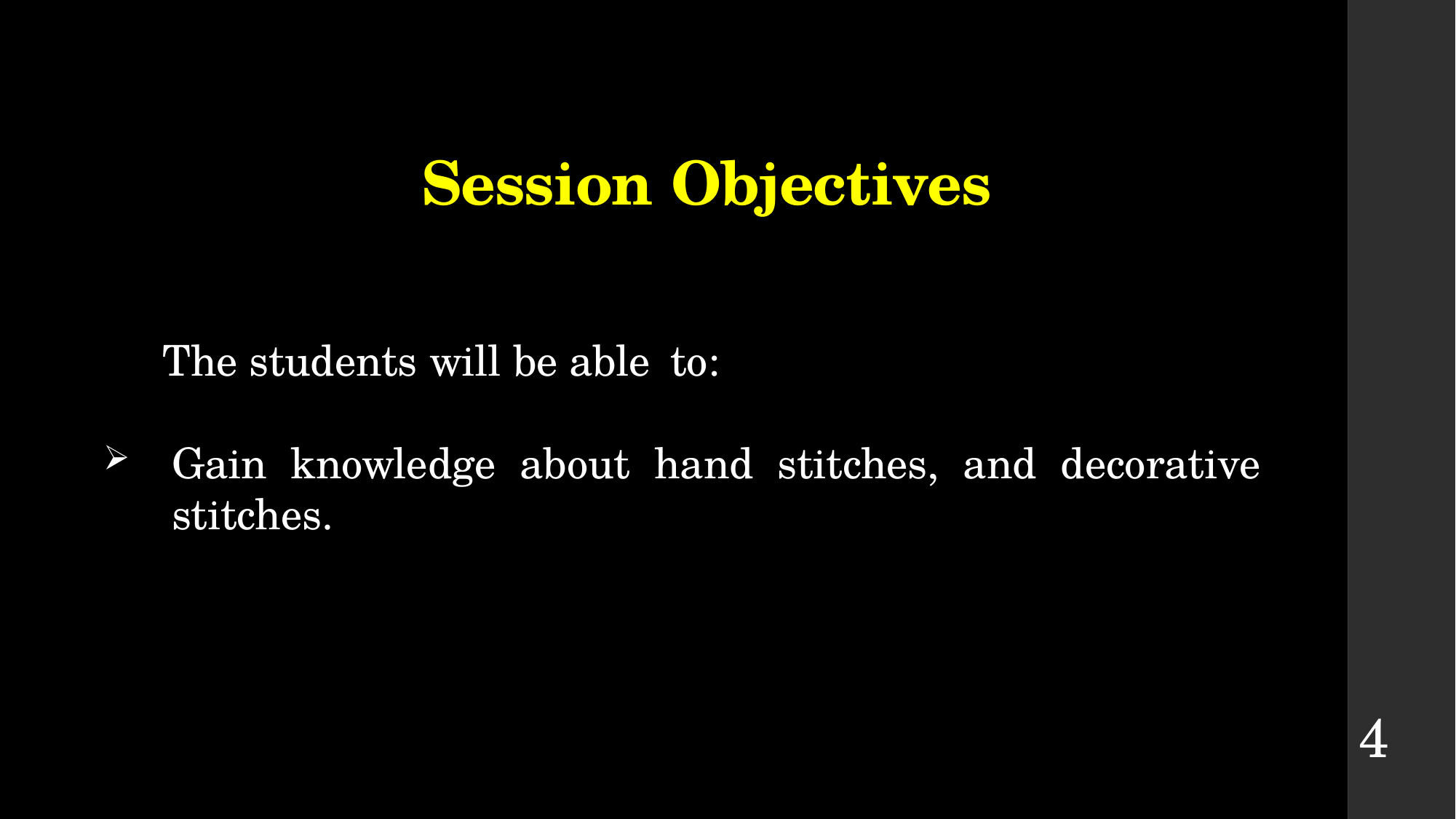

# Session Objectives
      The students will be able to:

Gain knowledge about hand stitches, and decorative stitches.
4